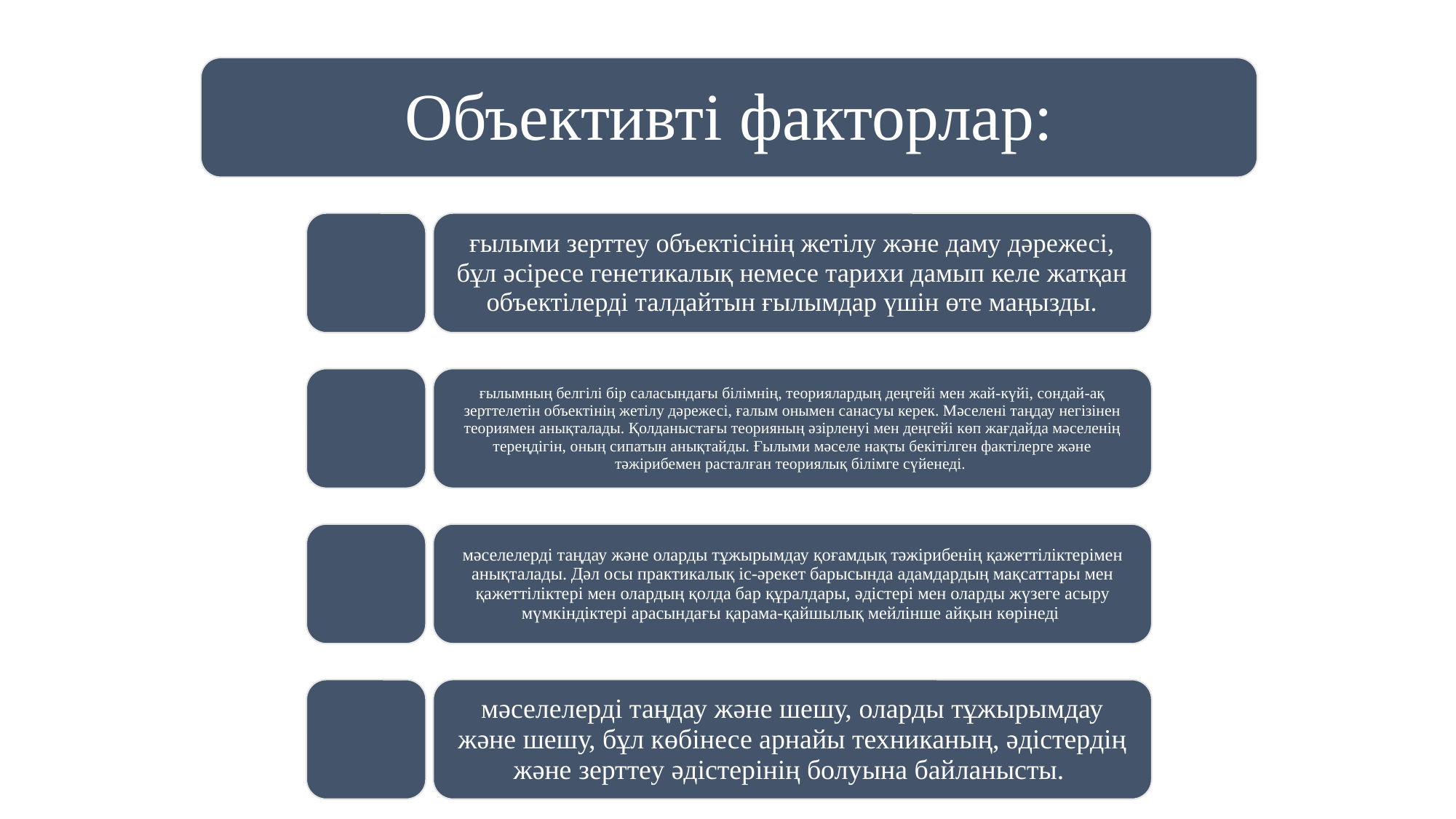

Объективті факторлар:
ғылыми зерттеу объектісінің жетілу және даму дәрежесі, бұл әсіресе генетикалық немесе тарихи дамып келе жатқан объектілерді талдайтын ғылымдар үшін өте маңызды.
ғылымның белгілі бір саласындағы білімнің, теориялардың деңгейі мен жай-күйі, сондай-ақ зерттелетін объектінің жетілу дәрежесі, ғалым онымен санасуы керек. Мәселені таңдау негізінен теориямен анықталады. Қолданыстағы теорияның әзірленуі мен деңгейі көп жағдайда мәселенің тереңдігін, оның сипатын анықтайды. Ғылыми мәселе нақты бекітілген фактілерге және тәжірибемен расталған теориялық білімге сүйенеді.
мәселелерді таңдау және оларды тұжырымдау қоғамдық тәжірибенің қажеттіліктерімен анықталады. Дәл осы практикалық іс-әрекет барысында адамдардың мақсаттары мен қажеттіліктері мен олардың қолда бар құралдары, әдістері мен оларды жүзеге асыру мүмкіндіктері арасындағы қарама-қайшылық мейлінше айқын көрінеді
мәселелерді таңдау және шешу, оларды тұжырымдау және шешу, бұл көбінесе арнайы техниканың, әдістердің және зерттеу әдістерінің болуына байланысты.